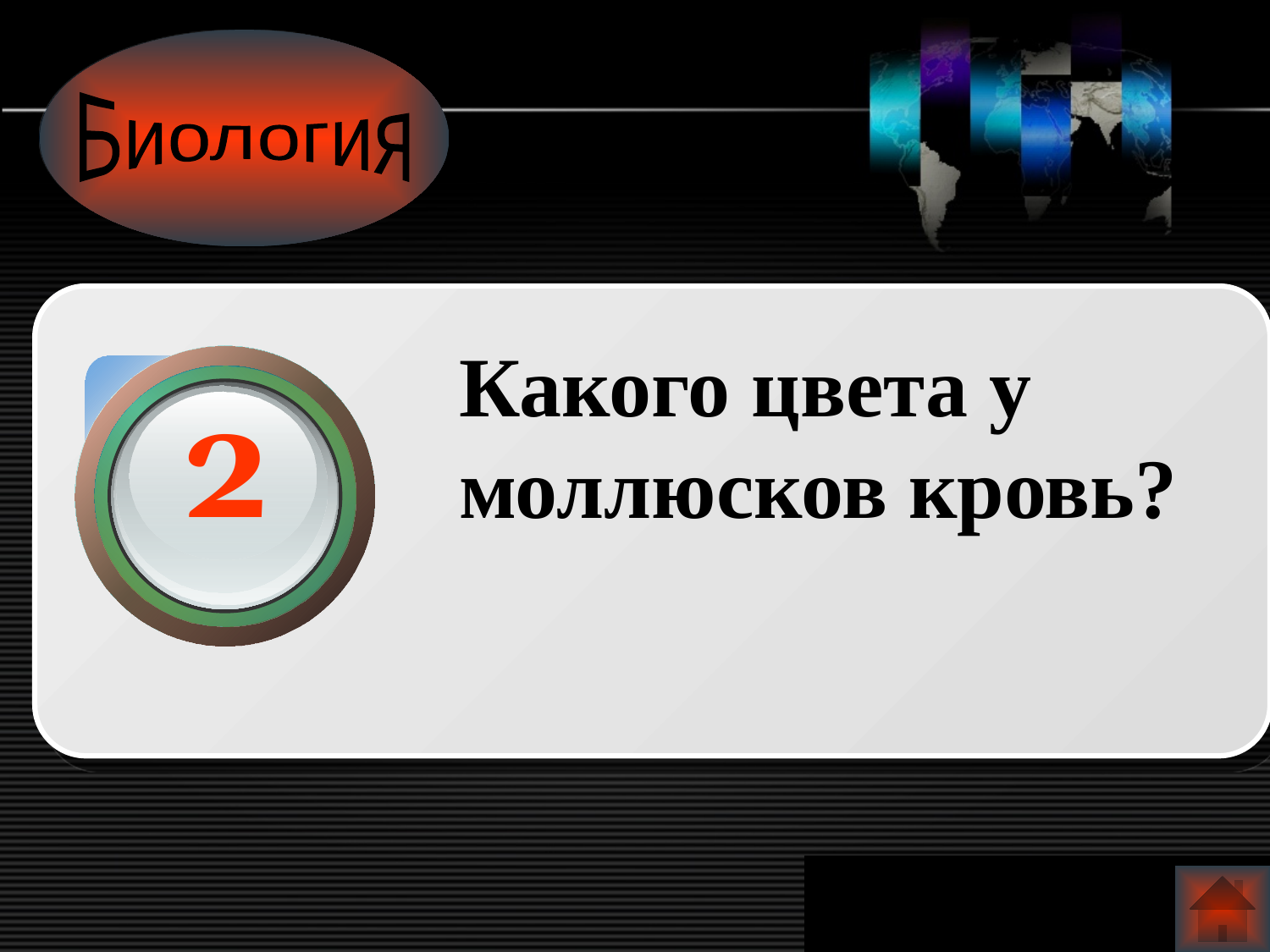

Биология

Какого цвета у моллюсков кровь?

2

www.themegallery.com